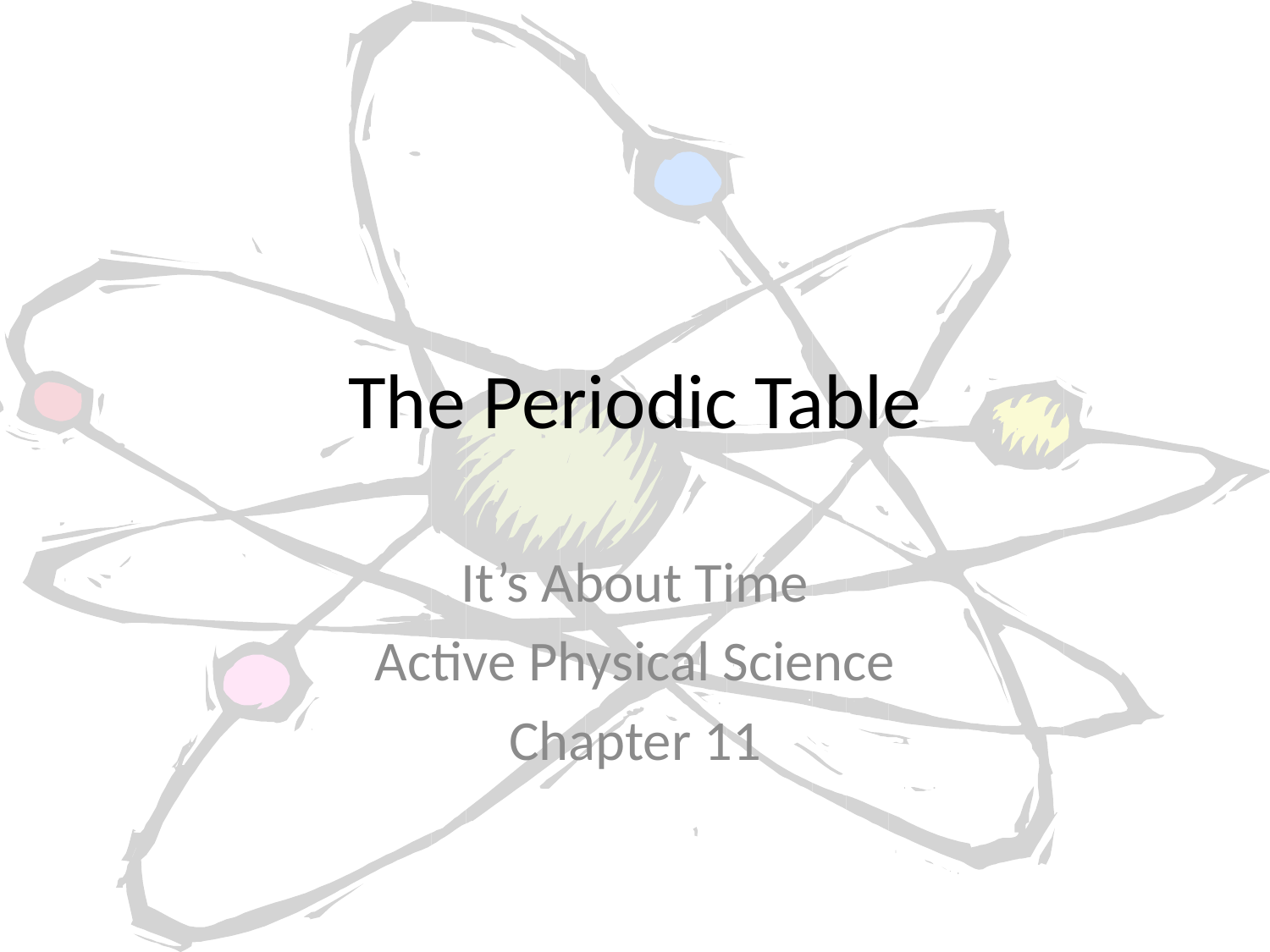

# The Periodic Table
It’s About Time
Active Physical Science
Chapter 11